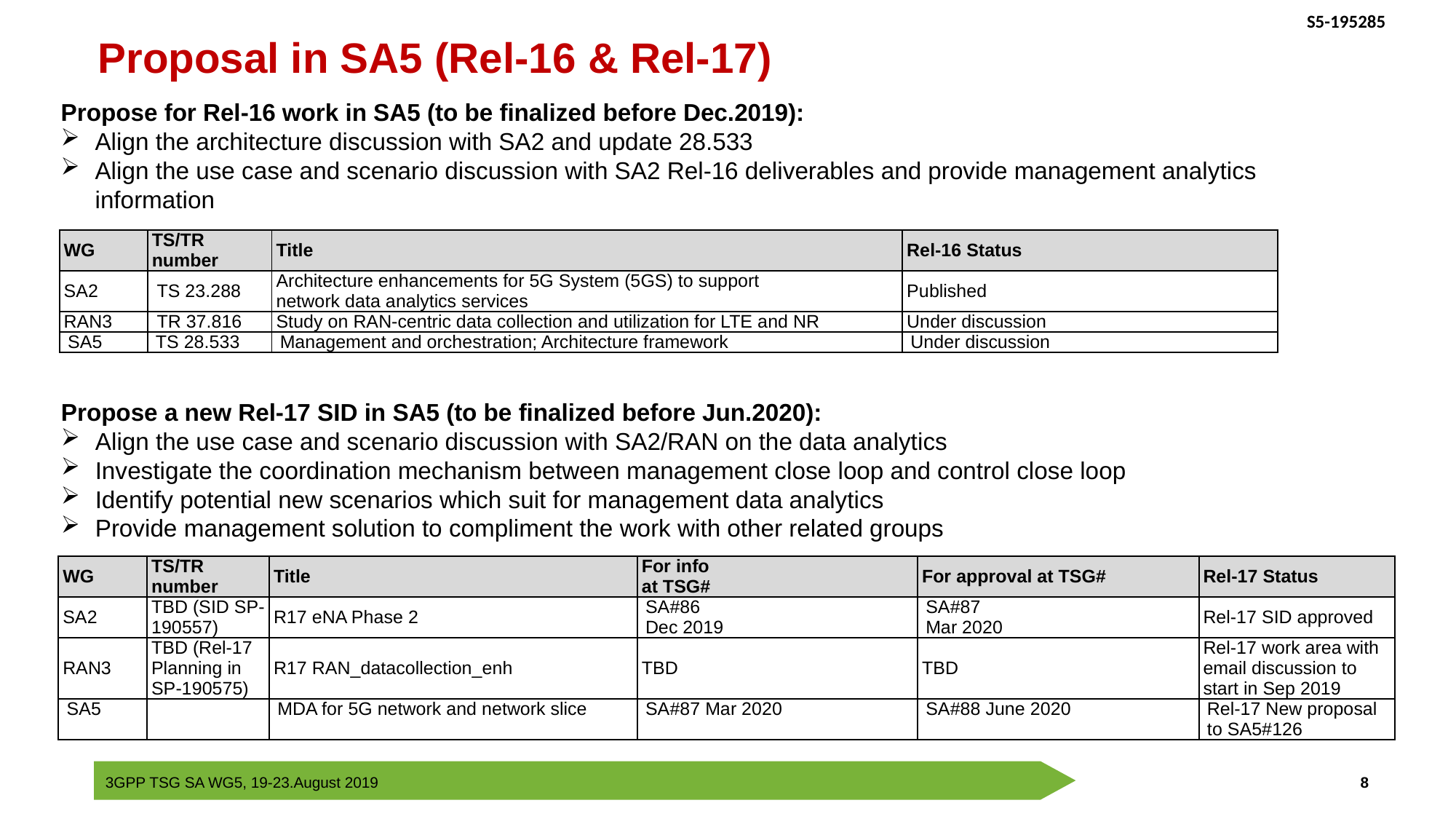

Proposal in SA5 (Rel-16 & Rel-17)
Propose for Rel-16 work in SA5 (to be finalized before Dec.2019):
Align the architecture discussion with SA2 and update 28.533
Align the use case and scenario discussion with SA2 Rel-16 deliverables and provide management analytics information

| WG | TS/TR number | Title | Rel-16 Status |
| --- | --- | --- | --- |
| SA2 | TS 23.288 | Architecture enhancements for 5G System (5GS) to support network data analytics services | Published |
| RAN3 | TR 37.816 | Study on RAN-centric data collection and utilization for LTE and NR | Under discussion |
| SA5 | TS 28.533 | Management and orchestration; Architecture framework | Under discussion |
Propose a new Rel-17 SID in SA5 (to be finalized before Jun.2020):
Align the use case and scenario discussion with SA2/RAN on the data analytics
Investigate the coordination mechanism between management close loop and control close loop
Identify potential new scenarios which suit for management data analytics
Provide management solution to compliment the work with other related groups
| WG | TS/TR number | Title | For info at TSG# | For approval at TSG# | Rel-17 Status |
| --- | --- | --- | --- | --- | --- |
| SA2 | TBD (SID SP-190557) | R17 eNA Phase 2 | SA#86 Dec 2019 | SA#87 Mar 2020 | Rel-17 SID approved |
| RAN3 | TBD (Rel-17 Planning in SP-190575) | R17 RAN\_datacollection\_enh | TBD | TBD | Rel-17 work area with email discussion to start in Sep 2019 |
| SA5 |  | MDA for 5G network and network slice | SA#87 Mar 2020 | SA#88 June 2020 | Rel-17 New proposal to SA5#126 |